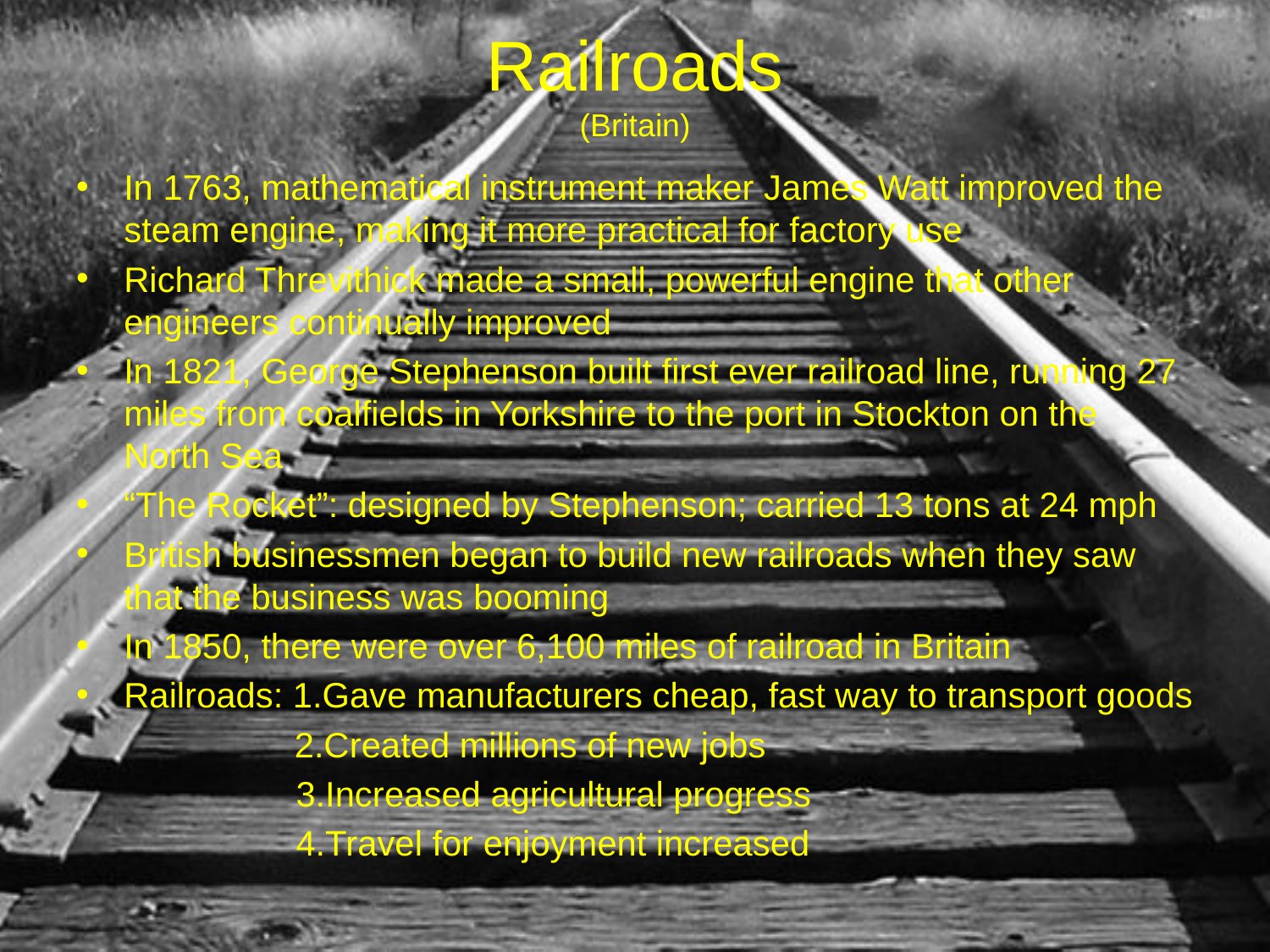

# Railroads (Britain)
In 1763, mathematical instrument maker James Watt improved the steam engine, making it more practical for factory use
Richard Threvithick made a small, powerful engine that other engineers continually improved
In 1821, George Stephenson built first ever railroad line, running 27 miles from coalfields in Yorkshire to the port in Stockton on the North Sea
“The Rocket”: designed by Stephenson; carried 13 tons at 24 mph
British businessmen began to build new railroads when they saw that the business was booming
In 1850, there were over 6,100 miles of railroad in Britain
Railroads: 1.Gave manufacturers cheap, fast way to transport goods
    2.Created millions of new jobs
   3.Increased agricultural progress
   4.Travel for enjoyment increased